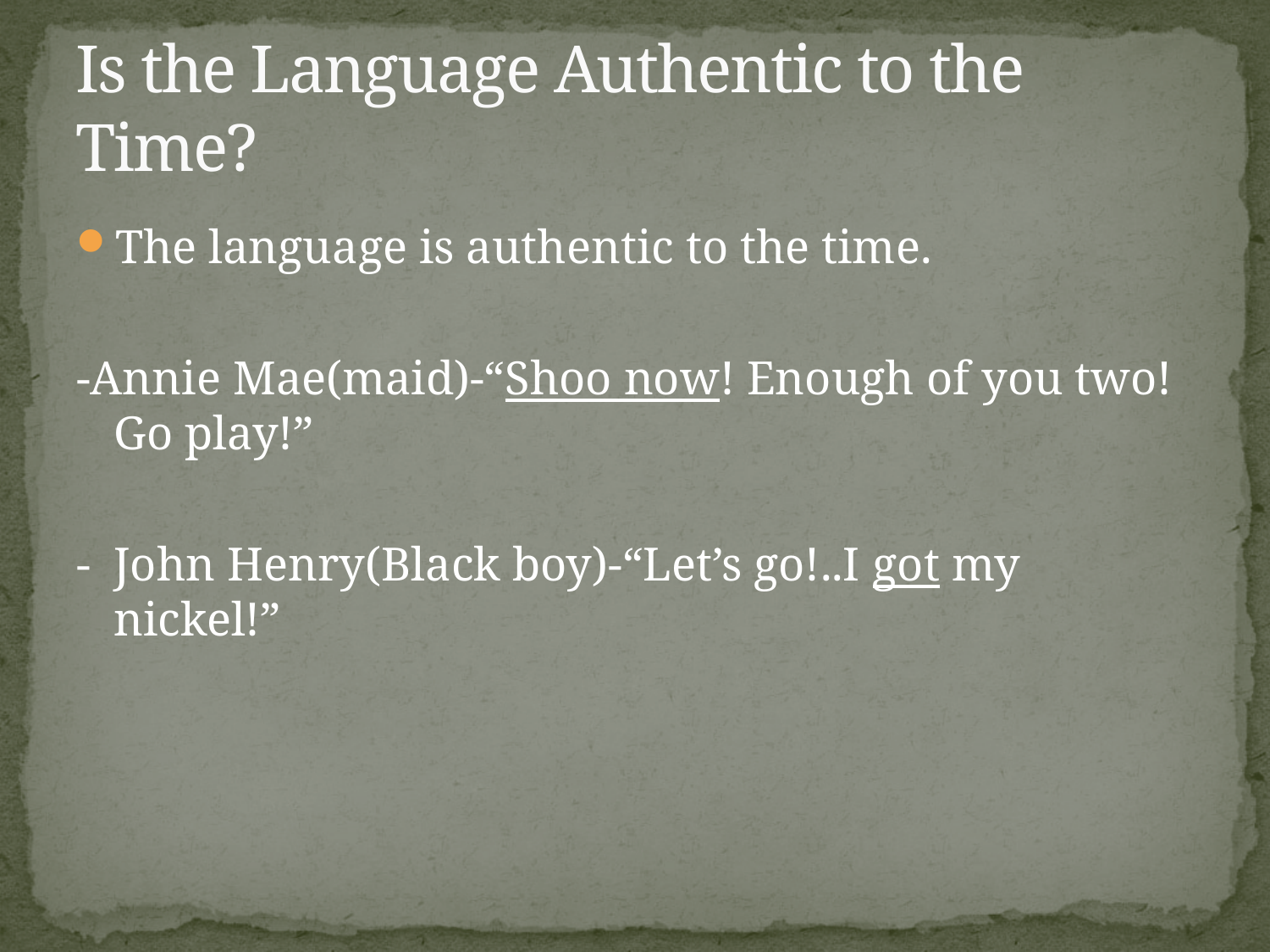

# Is the Language Authentic to the Time?
The language is authentic to the time.

-Annie Mae(maid)-“Shoo now! Enough of you two! Go play!”

-  John Henry(Black boy)-“Let’s go!..I got my nickel!”